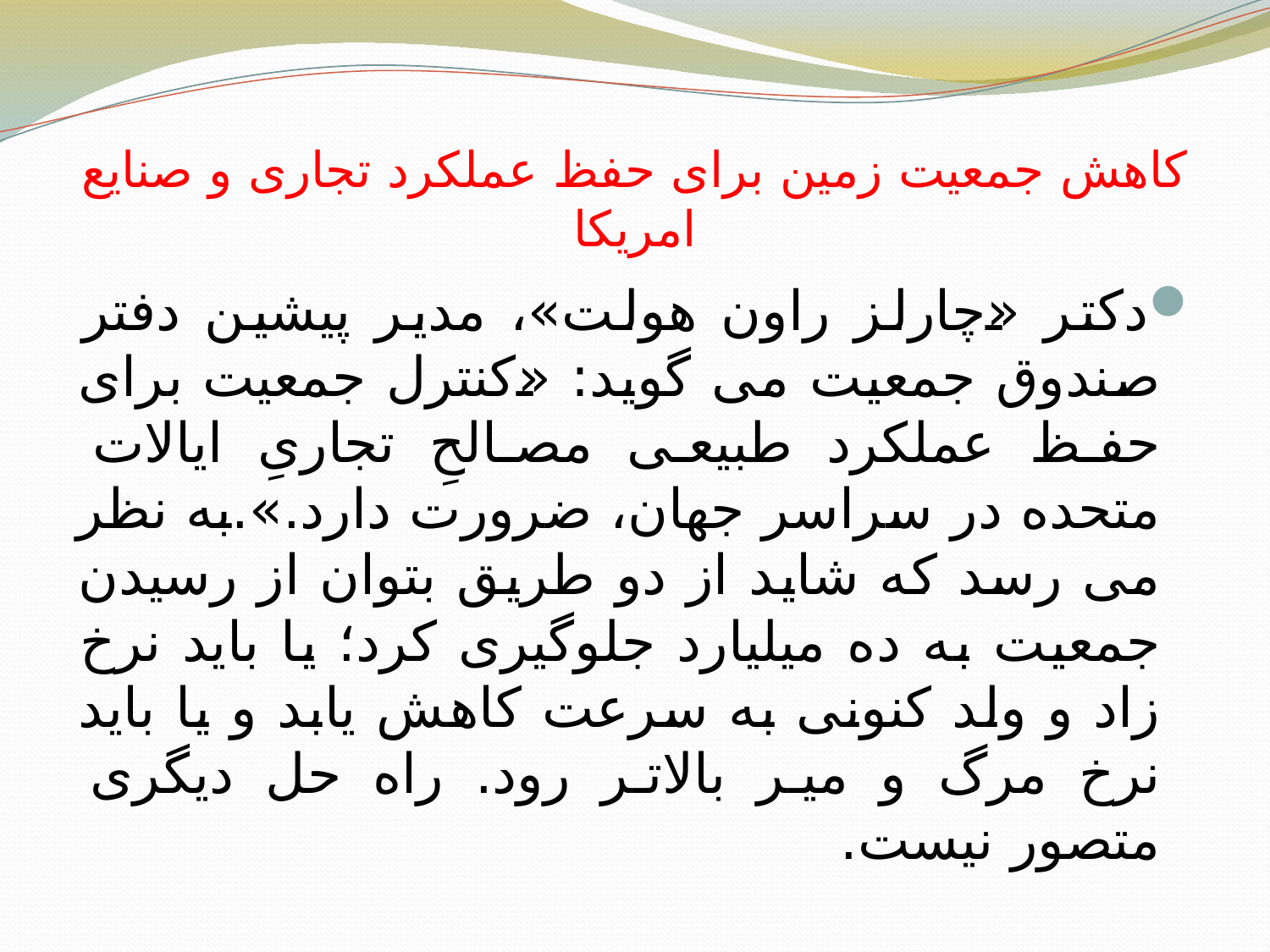

# کاهش جمعیت زمین برای حفظ عملکرد تجاری و صنایع امریکا
دکتر «چارلز راون هولت»، مدیر پیشین دفتر صندوق جمعیت می گوید: «کنترل جمعیت برای حفظ عملکرد طبیعی مصالحِ تجاریِ ایالات متحده در سراسر جهان، ضرورت دارد.».به نظر می رسد که شاید از دو طریق بتوان از رسیدن جمعیت به ده میلیارد جلوگیری کرد؛ یا باید نرخ زاد و ولد کنونی به سرعت کاهش یابد و یا باید نرخ مرگ و میر بالاتر رود. راه حل دیگری متصور نیست.